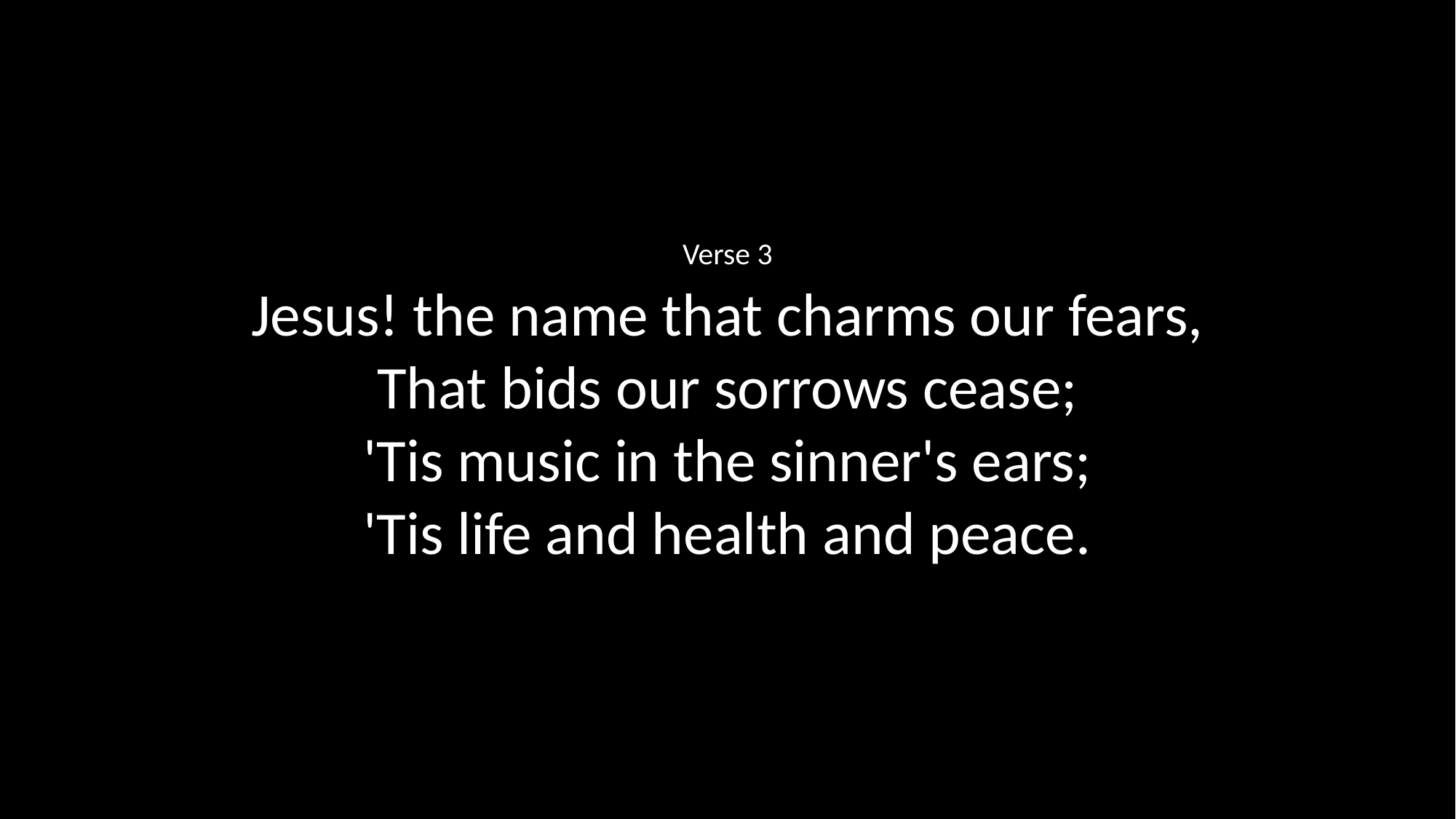

Verse 3
Jesus! the name that charms our fears,
That bids our sorrows cease;
'Tis music in the sinner's ears;
'Tis life and health and peace.